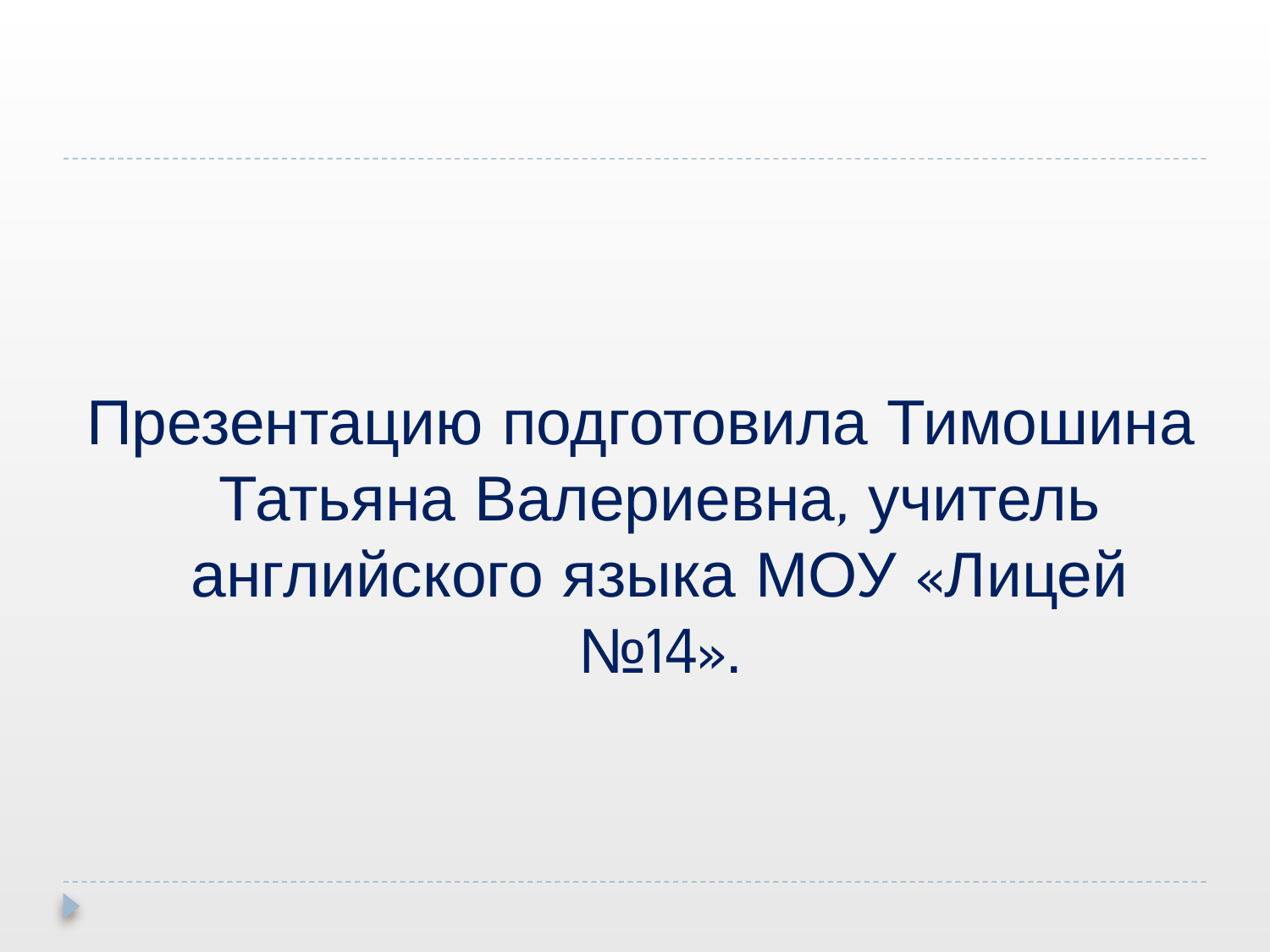

#

Презентацию подготовила Тимошина Татьяна Валериевна, учитель английского языка МОУ «Лицей №14».